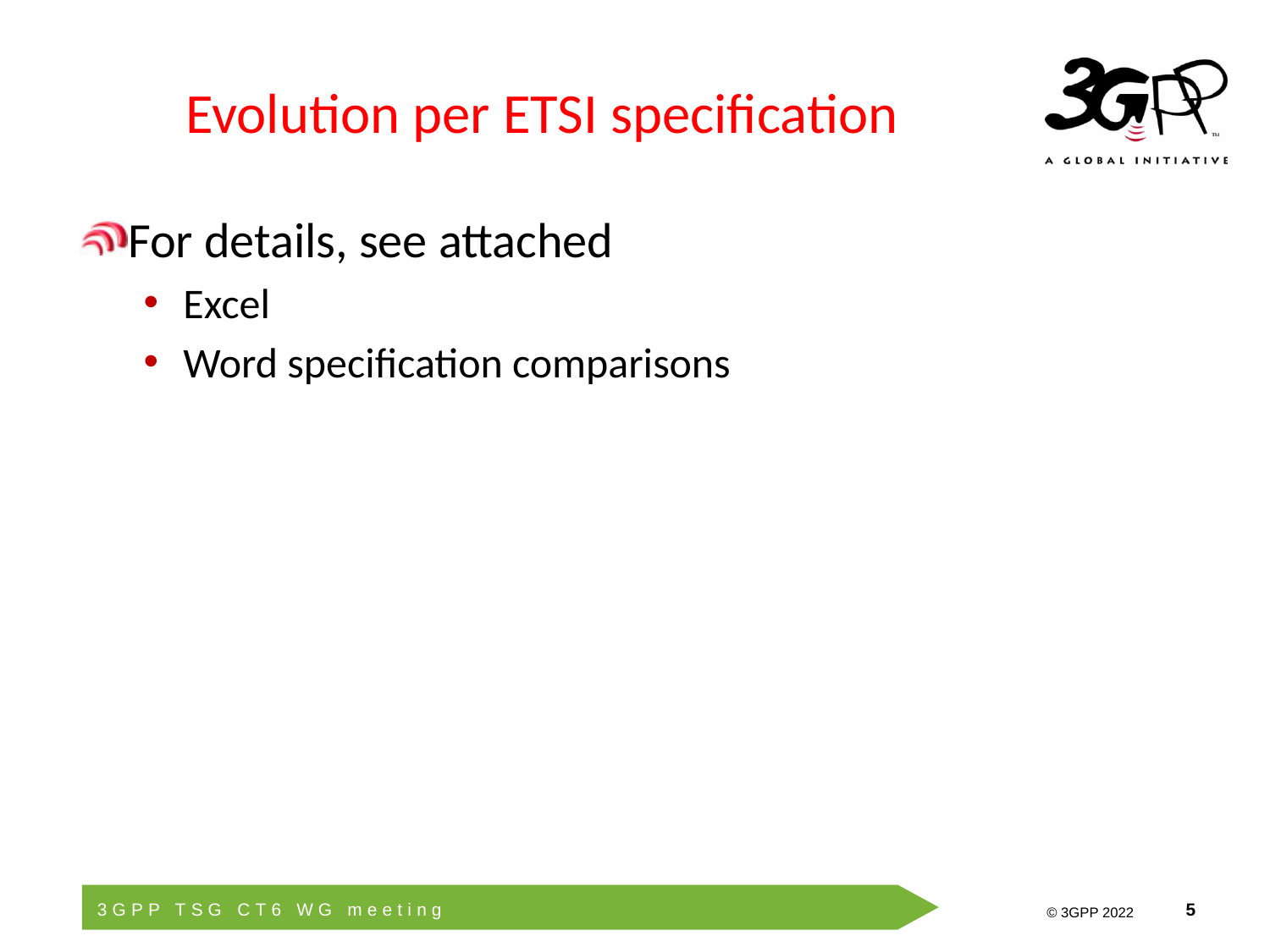

# Evolution per ETSI specification
For details, see attached
Excel
Word specification comparisons